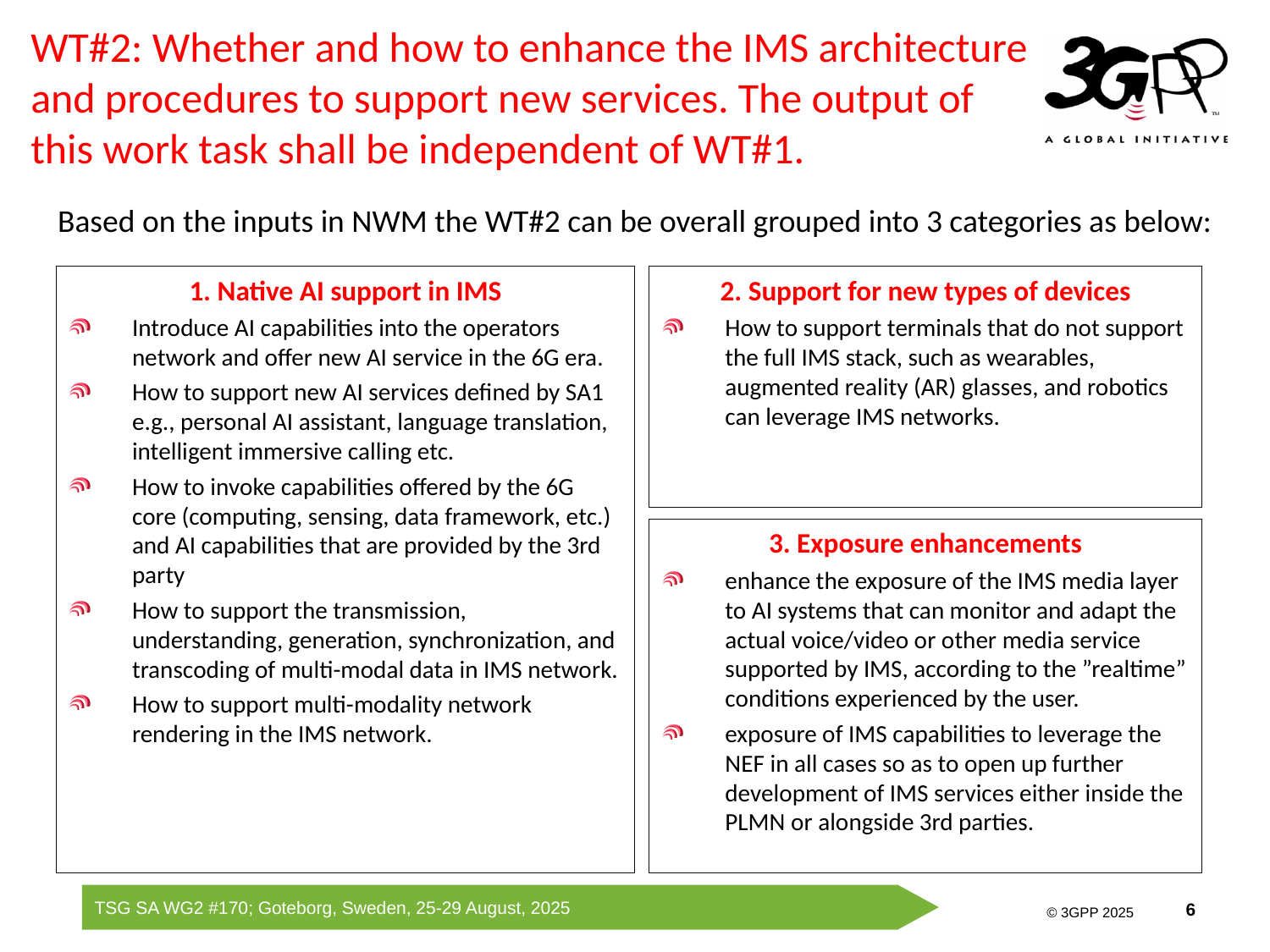

# WT#2: Whether and how to enhance the IMS architecture and procedures to support new services. The output of this work task shall be independent of WT#1.
Based on the inputs in NWM the WT#2 can be overall grouped into 3 categories as below:
1. Native AI support in IMS
Introduce AI capabilities into the operators  network and offer new AI service in the 6G era.
How to support new AI services defined by SA1 e.g., personal AI assistant, language translation, intelligent immersive calling etc.
How to invoke capabilities offered by the 6G core (computing, sensing, data framework, etc.) and AI capabilities that are provided by the 3rd party
How to support the transmission, understanding, generation, synchronization, and transcoding of multi-modal data in IMS network.
How to support multi-modality network rendering in the IMS network.
2. Support for new types of devices
How to support terminals that do not support the full IMS stack, such as wearables, augmented reality (AR) glasses, and robotics can leverage IMS networks.
3. Exposure enhancements
enhance the exposure of the IMS media layer to AI systems that can monitor and adapt the actual voice/video or other media service supported by IMS, according to the ”realtime” conditions experienced by the user.
exposure of IMS capabilities to leverage the NEF in all cases so as to open up further development of IMS services either inside the PLMN or alongside 3rd parties.